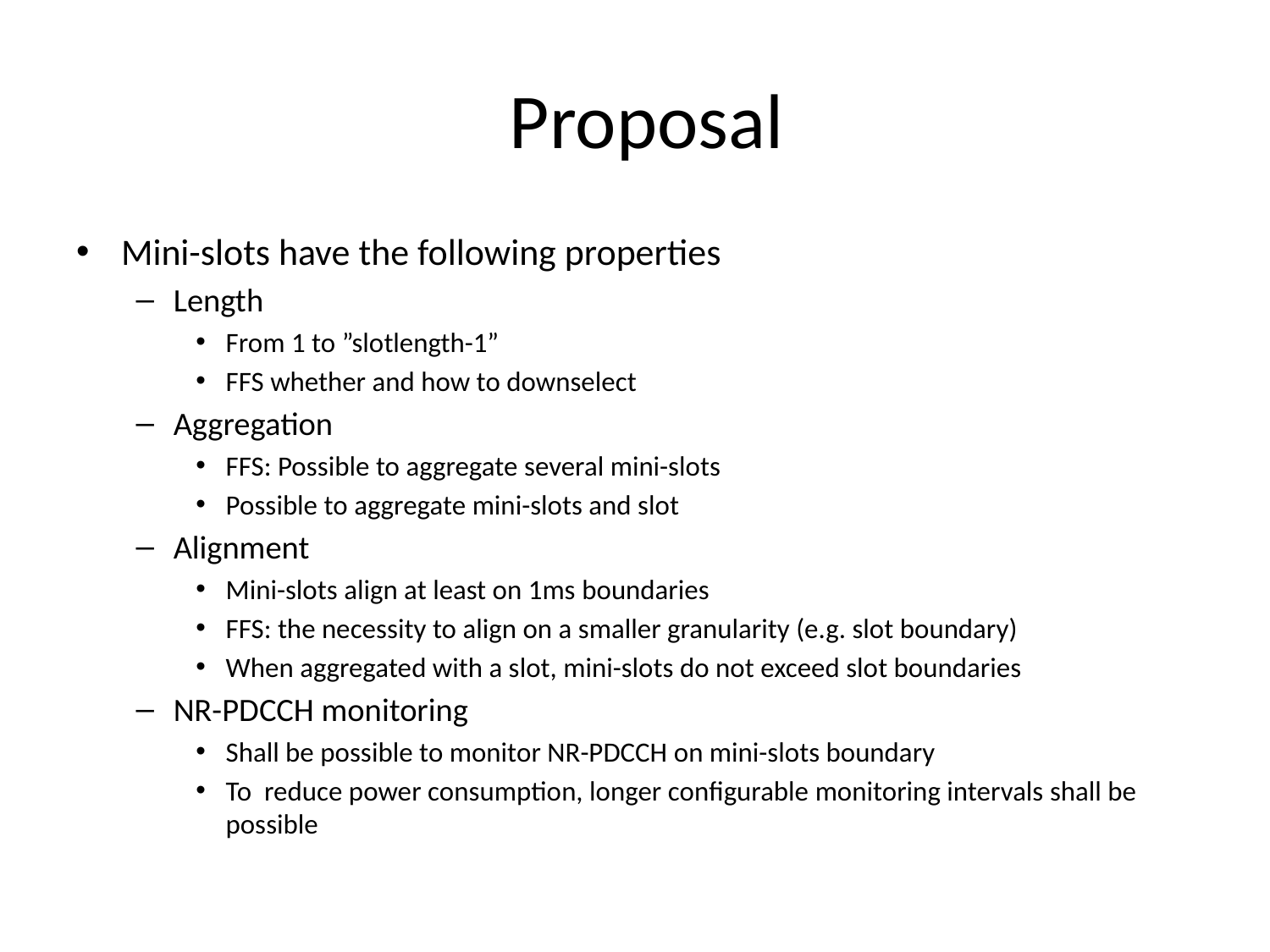

# Proposal
Mini-slots have the following properties
Length
From 1 to ”slotlength-1”
FFS whether and how to downselect
Aggregation
FFS: Possible to aggregate several mini-slots
Possible to aggregate mini-slots and slot
Alignment
Mini-slots align at least on 1ms boundaries
FFS: the necessity to align on a smaller granularity (e.g. slot boundary)
When aggregated with a slot, mini-slots do not exceed slot boundaries
NR-PDCCH monitoring
Shall be possible to monitor NR-PDCCH on mini-slots boundary
To  reduce power consumption, longer configurable monitoring intervals shall be possible